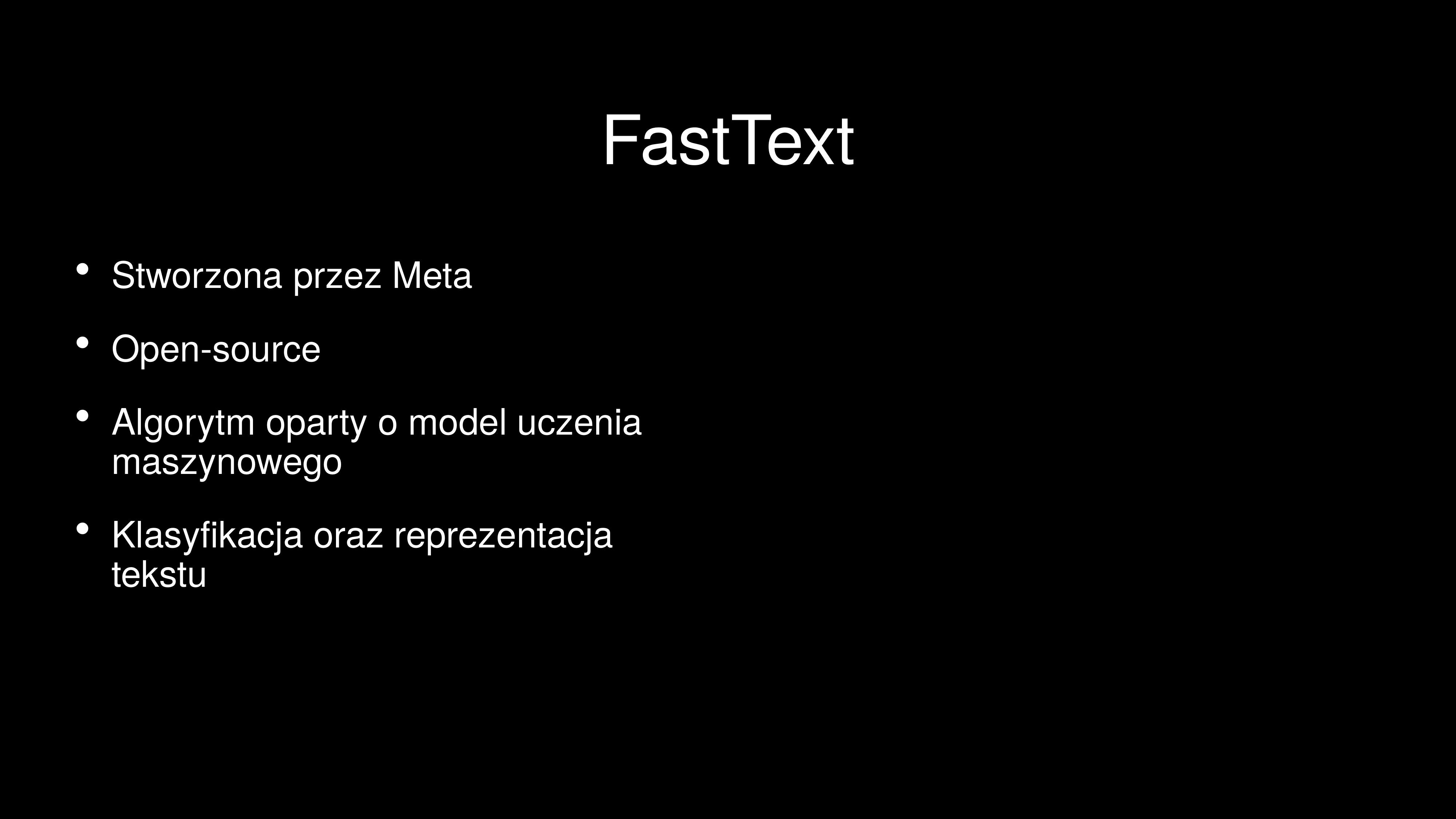

FastText
Stworzona przez Meta
Open-source
Algorytm oparty o model uczenia maszynowego
Klasyfikacja oraz reprezentacja tekstu